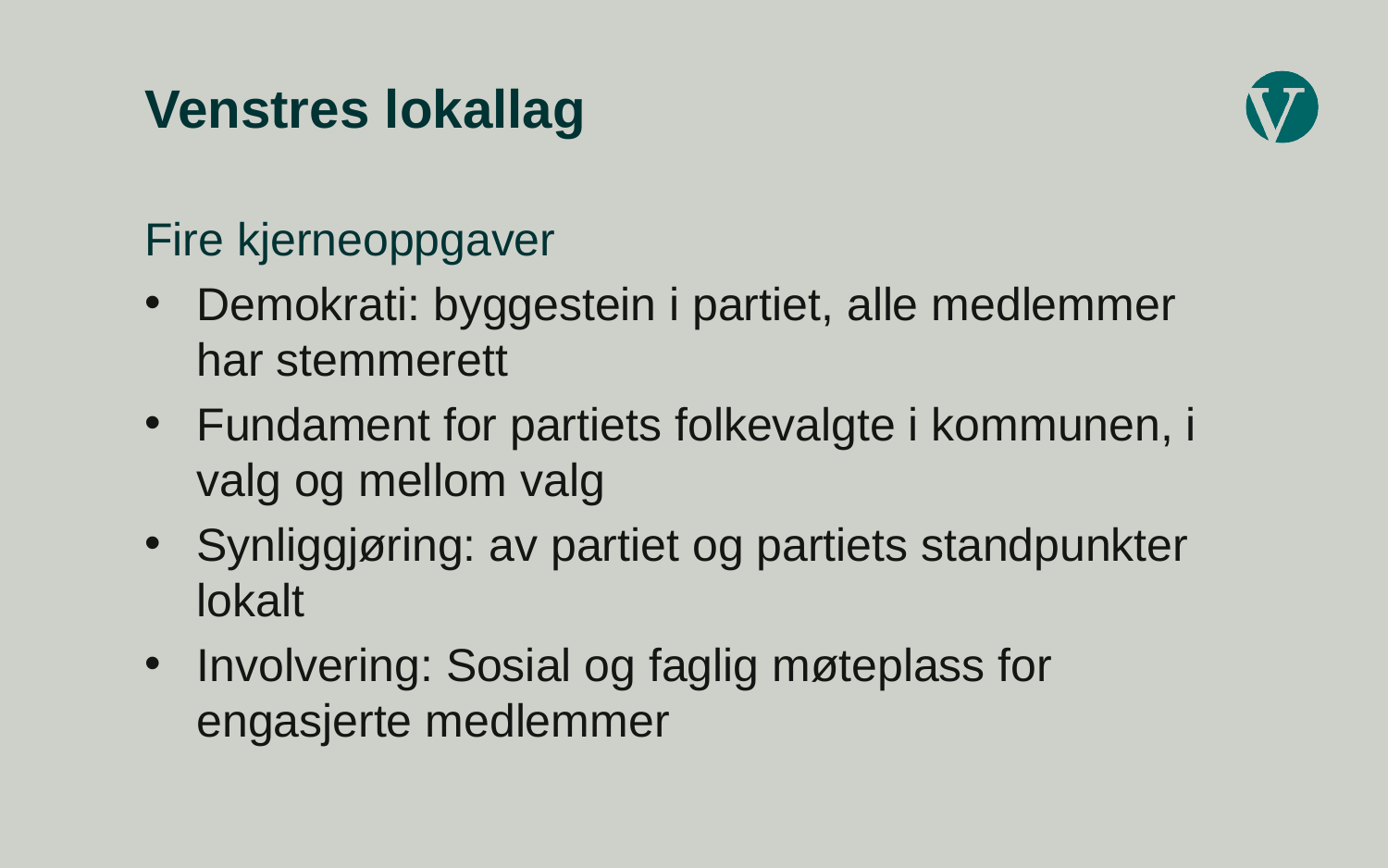

# Venstres lokallag
Fire kjerneoppgaver
Demokrati: byggestein i partiet, alle medlemmer har stemmerett
Fundament for partiets folkevalgte i kommunen, i valg og mellom valg
Synliggjøring: av partiet og partiets standpunkter lokalt
Involvering: Sosial og faglig møteplass for engasjerte medlemmer